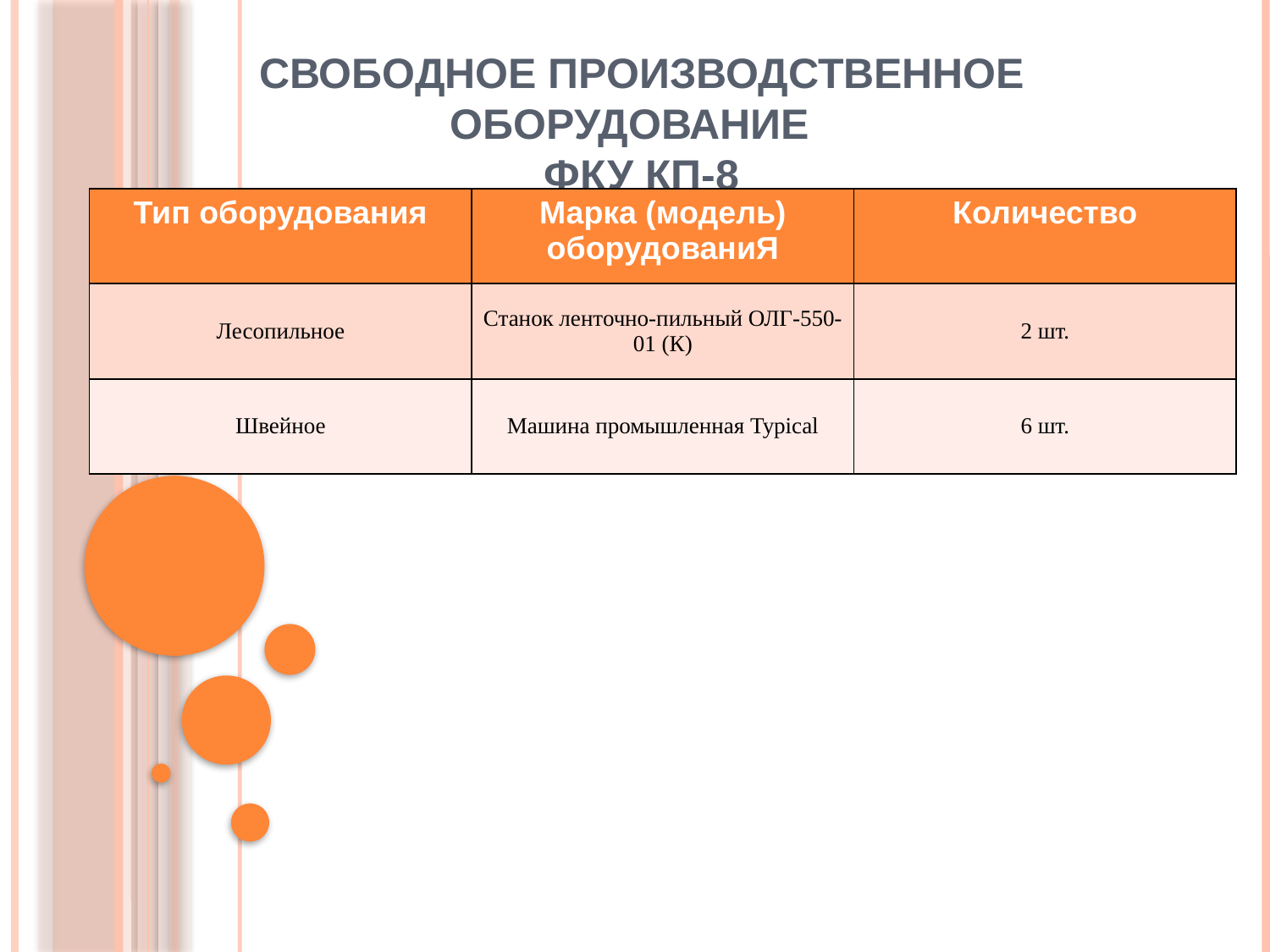

# свободное производственное оборудование фку кп-8

| Тип оборудования | Марка (модель) оборудованиЯ | Количество |
| --- | --- | --- |
| Лесопильное | Станок ленточно-пильный ОЛГ-550-01 (К) | 2 шт. |
| Швейное | Машина промышленная Typical | 6 шт. |